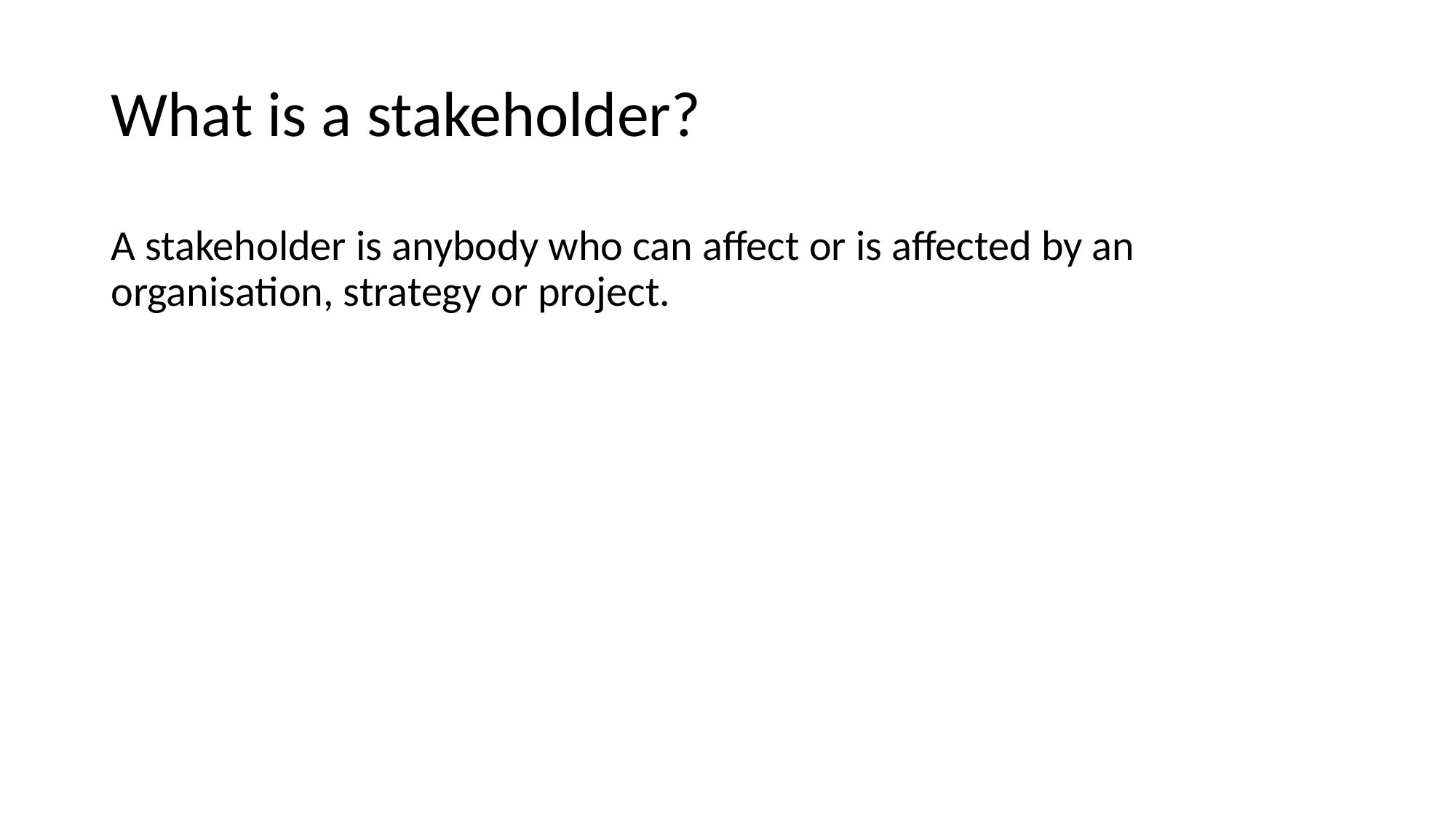

# What is a stakeholder?
A stakeholder is anybody who can affect or is affected by an organisation, strategy or project.